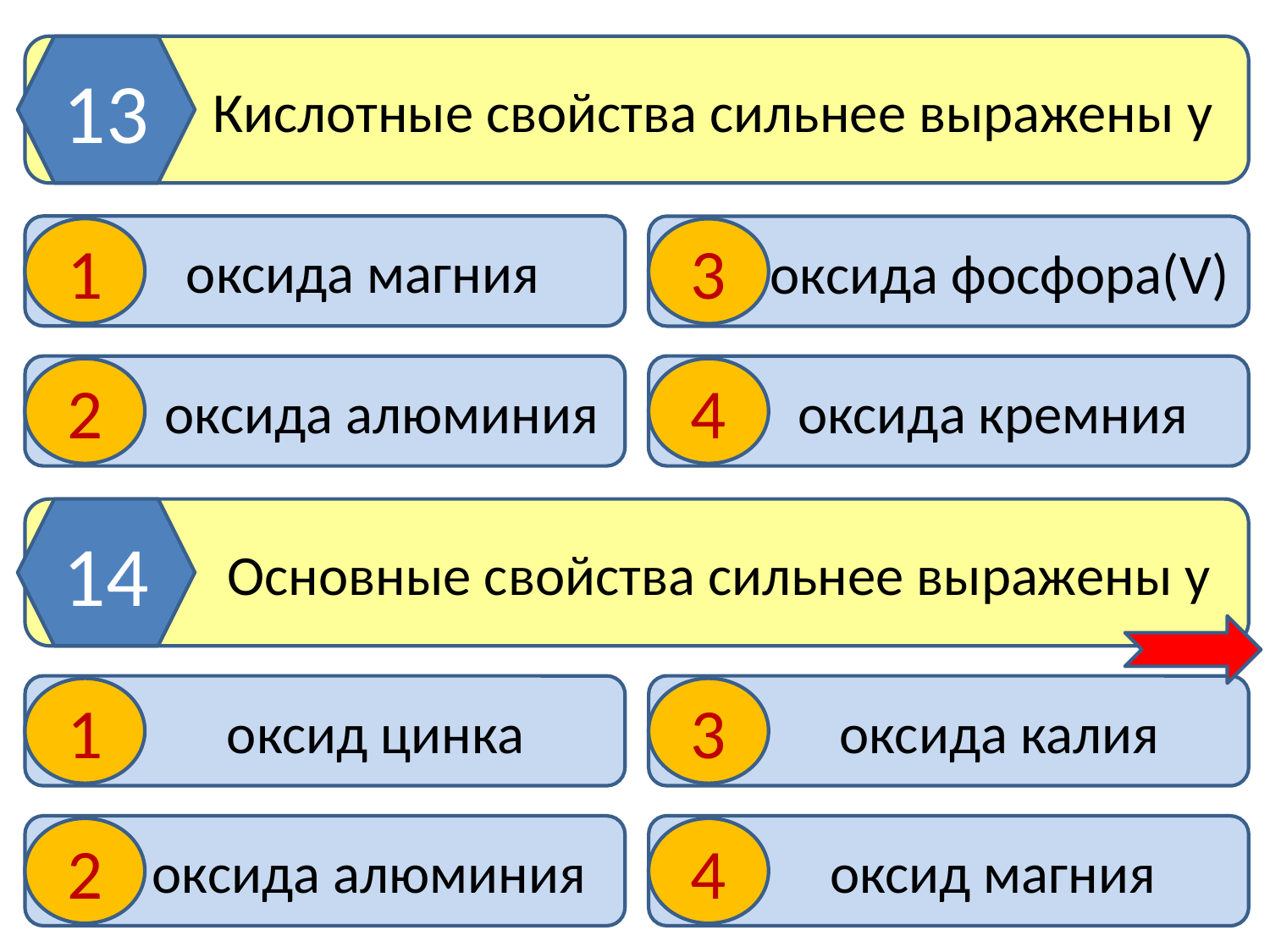

13
            Кислотные свойства сильнее выражены у
      оксида магния
        оксида фосфора(V)
1
3
         оксида алюминия
       оксида кремния
2
4
14
             Основные свойства сильнее выражены у

        оксид цинка
        оксида калия
1
3
       оксида алюминия
       оксид магния
2
4